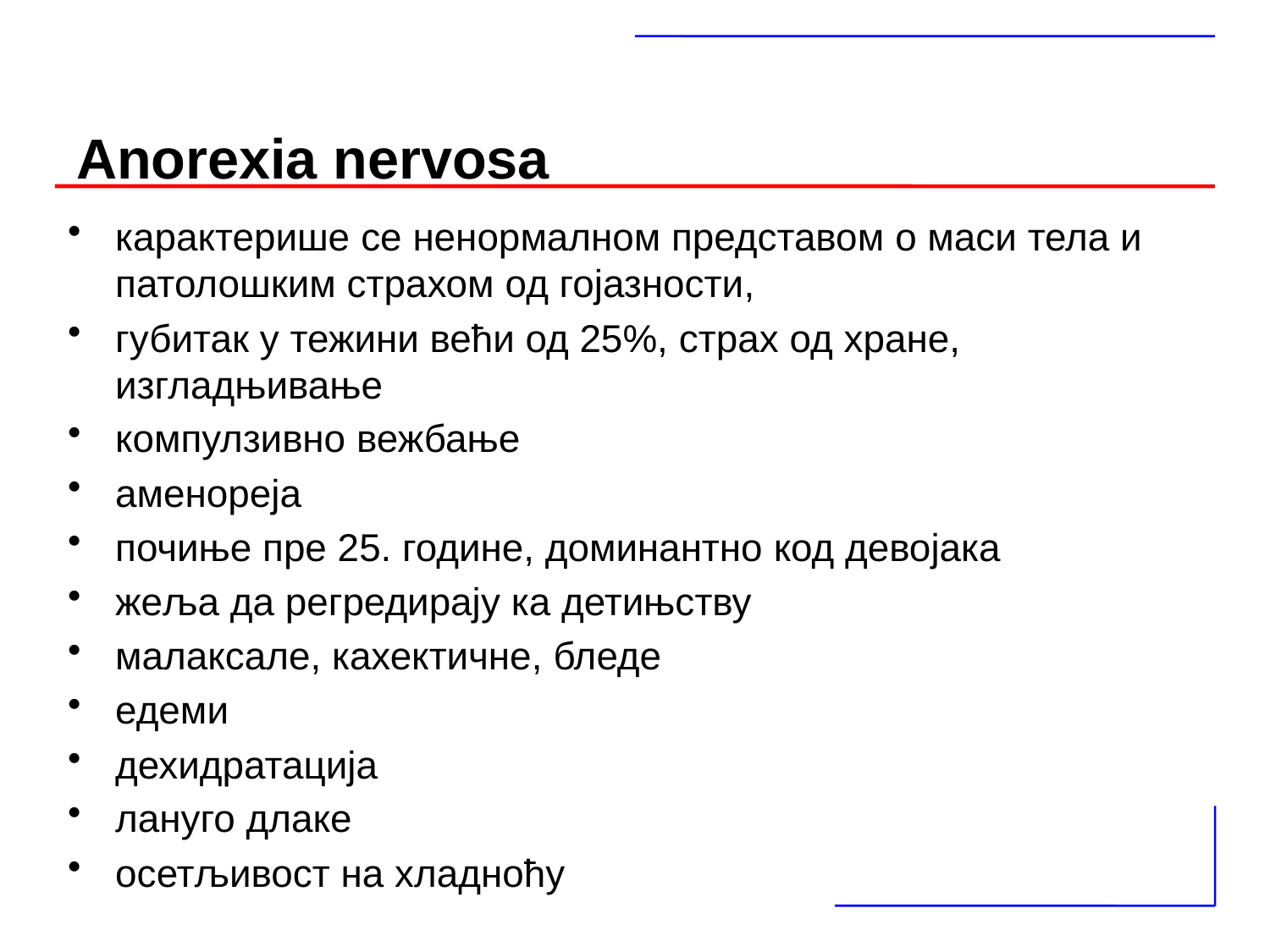

# Anorexia nervosa
карактерише се ненормалном представом о маси тела и патолошким страхом од гојазности,
губитак у тежини већи од 25%, страх од хране, изгладњивање
компулзивно вежбање
аменореја
почиње пре 25. године, доминантно код девојака
жеља да регредирају ка детињству
малаксале, кахектичне, бледе
едеми
дехидратација
лануго длаке
осетљивост на хладноћу